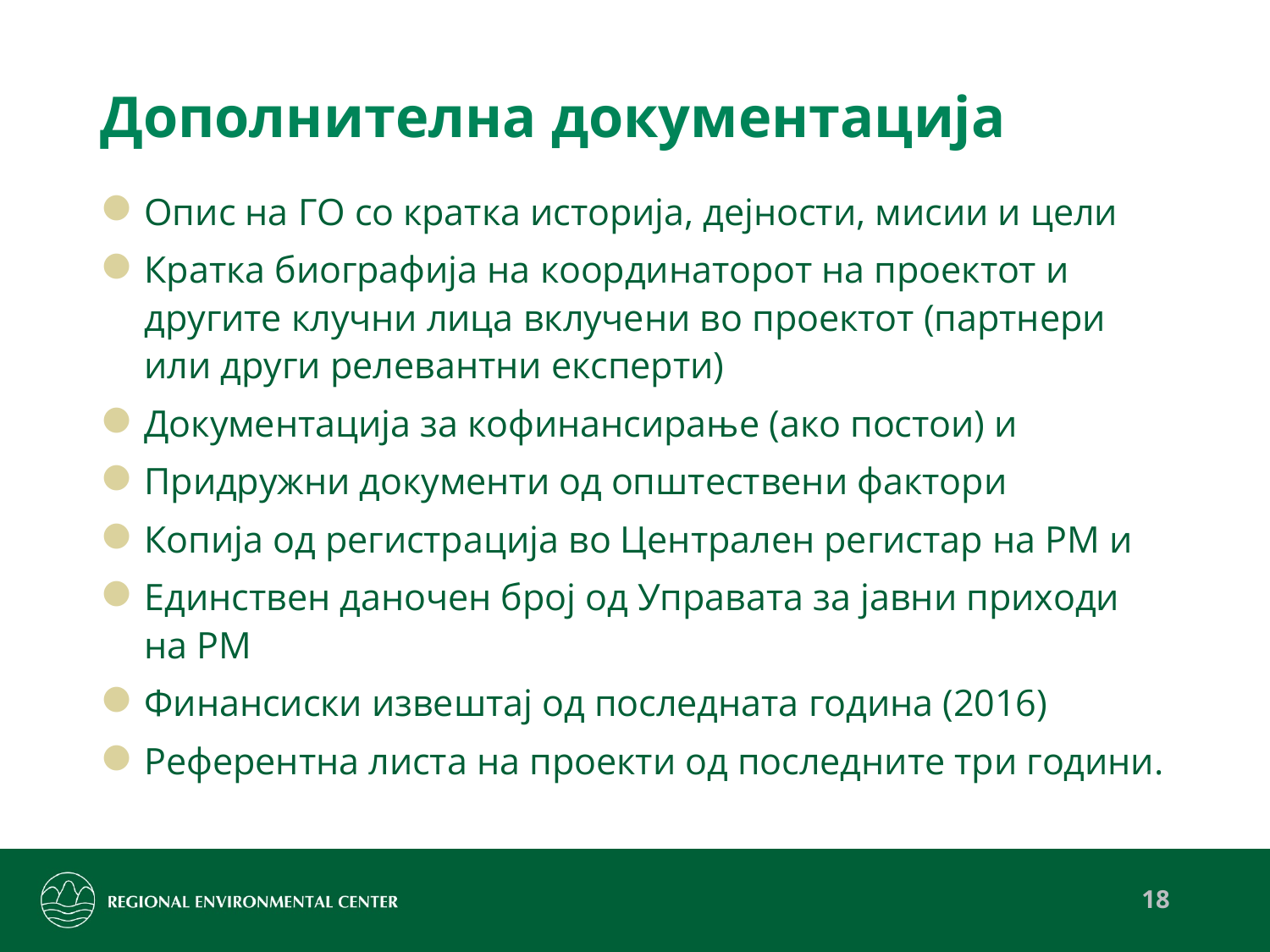

# Дополнителна документација
Опис на ГО со кратка историја, дејности, мисии и цели
Кратка биографија на координаторот на проектот и другите клучни лица вклучени во проектот (партнери или други релевантни експерти)
Документација за кофинансирање (ако постои) и
Придружни документи од општествени фактори
Копија од регистрација во Централен регистар на РМ и
Единствен даночен број од Управата за јавни приходи на РМ
Финансиски извештај од последната година (2016)
Референтна листа на проекти од последните три години.

18